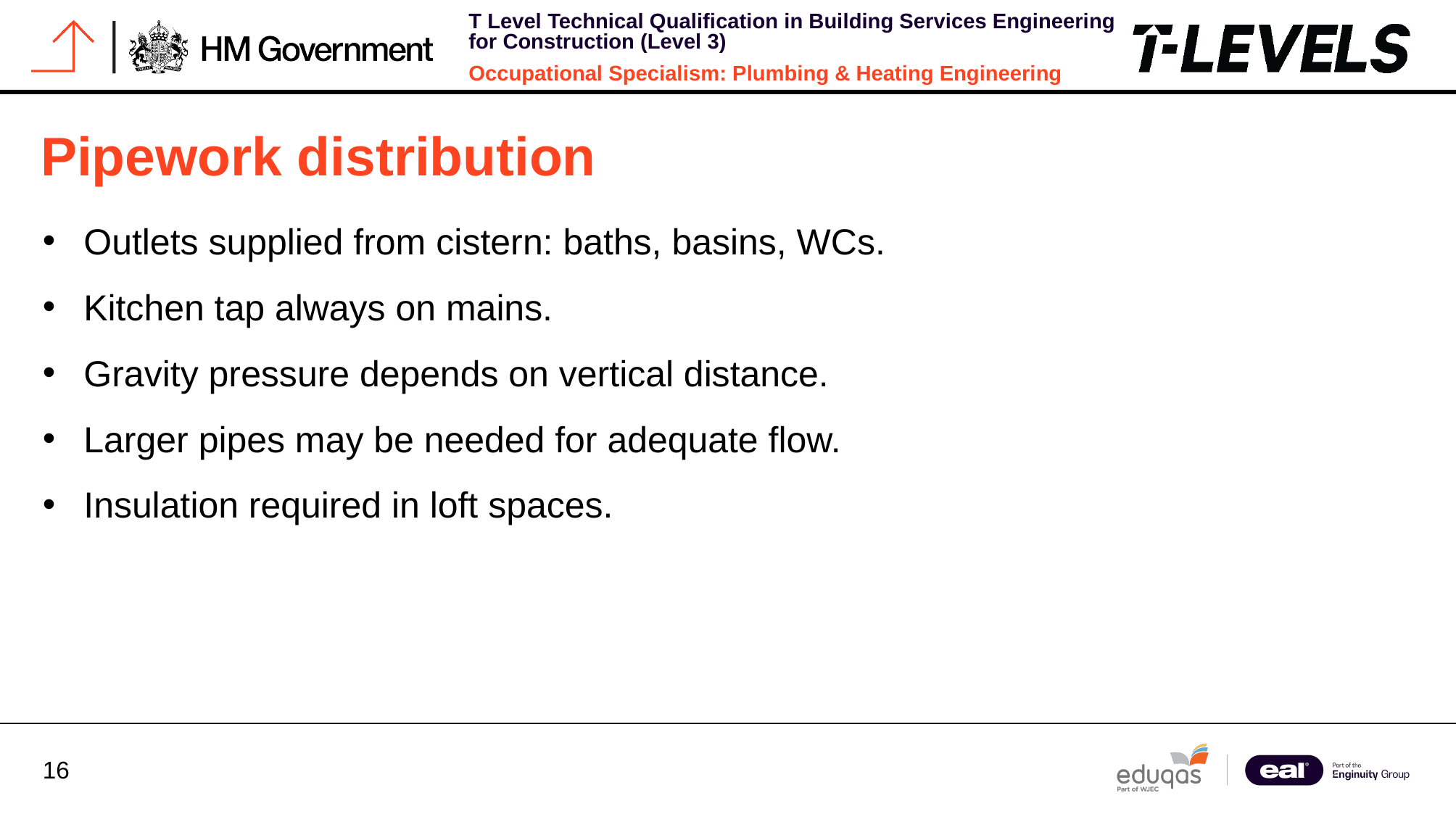

# Pipework distribution
Outlets supplied from cistern: baths, basins, WCs.
Kitchen tap always on mains.
Gravity pressure depends on vertical distance.
Larger pipes may be needed for adequate flow.
Insulation required in loft spaces.